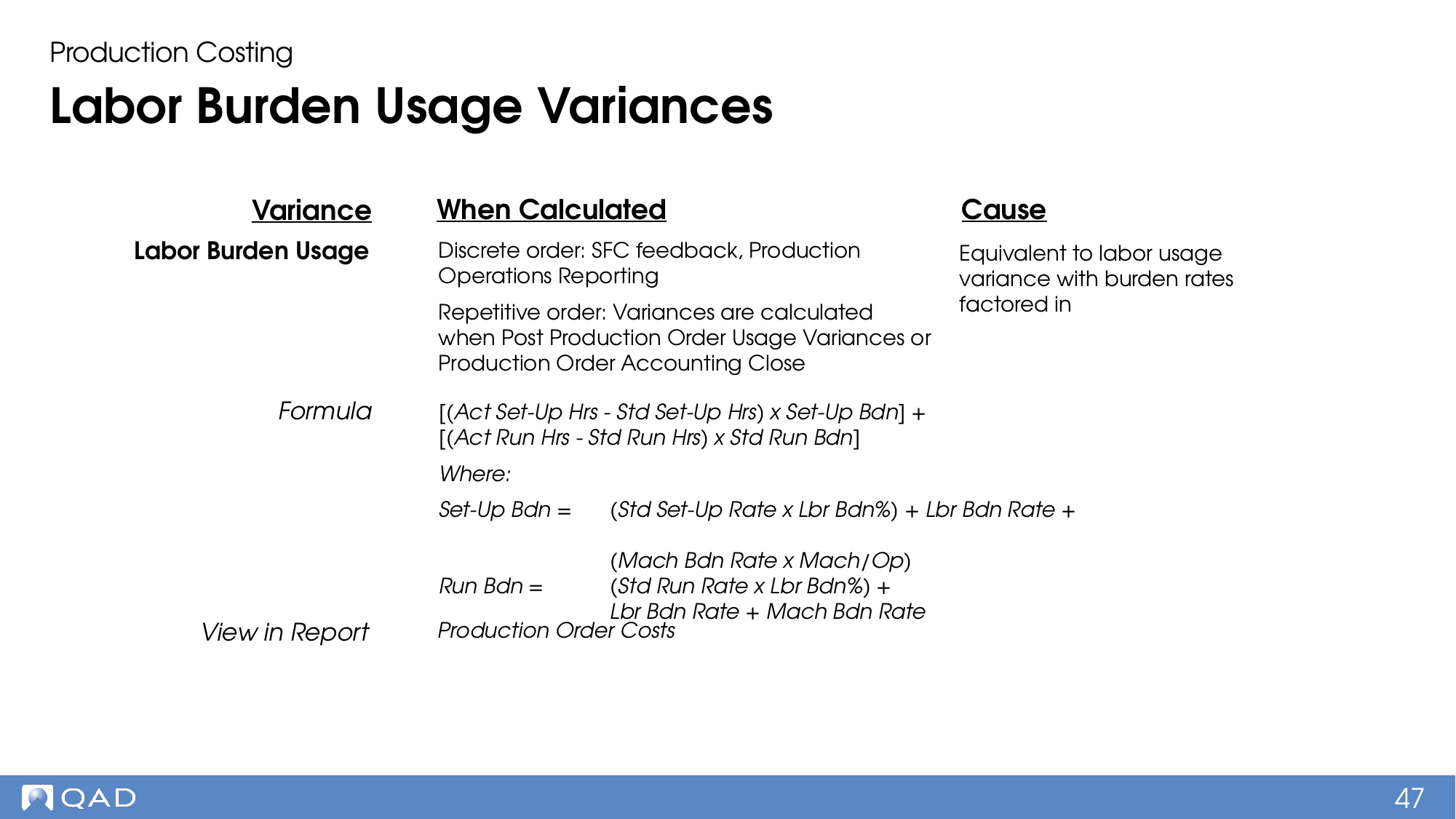

Production Costing
# Labor Burden Usage Variances
When Calculated
Cause
Variance
Labor Burden Usage
Discrete order: SFC feedback, Production Operations Reporting
Repetitive order: Variances are calculated when Post Production Order Usage Variances or Production Order Accounting Close
Equivalent to labor usage variance with burden rates factored in
Formula
[(Act Set-Up Hrs - Std Set-Up Hrs) x Set-Up Bdn] +
[(Act Run Hrs - Std Run Hrs) x Std Run Bdn]
Where:
Set-Up Bdn = 	(Std Set-Up Rate x Lbr Bdn%) + Lbr Bdn Rate +
	(Mach Bdn Rate x Mach/Op)
Run Bdn = 	(Std Run Rate x Lbr Bdn%) +
	Lbr Bdn Rate + Mach Bdn Rate
View in Report
Production Order Costs
47